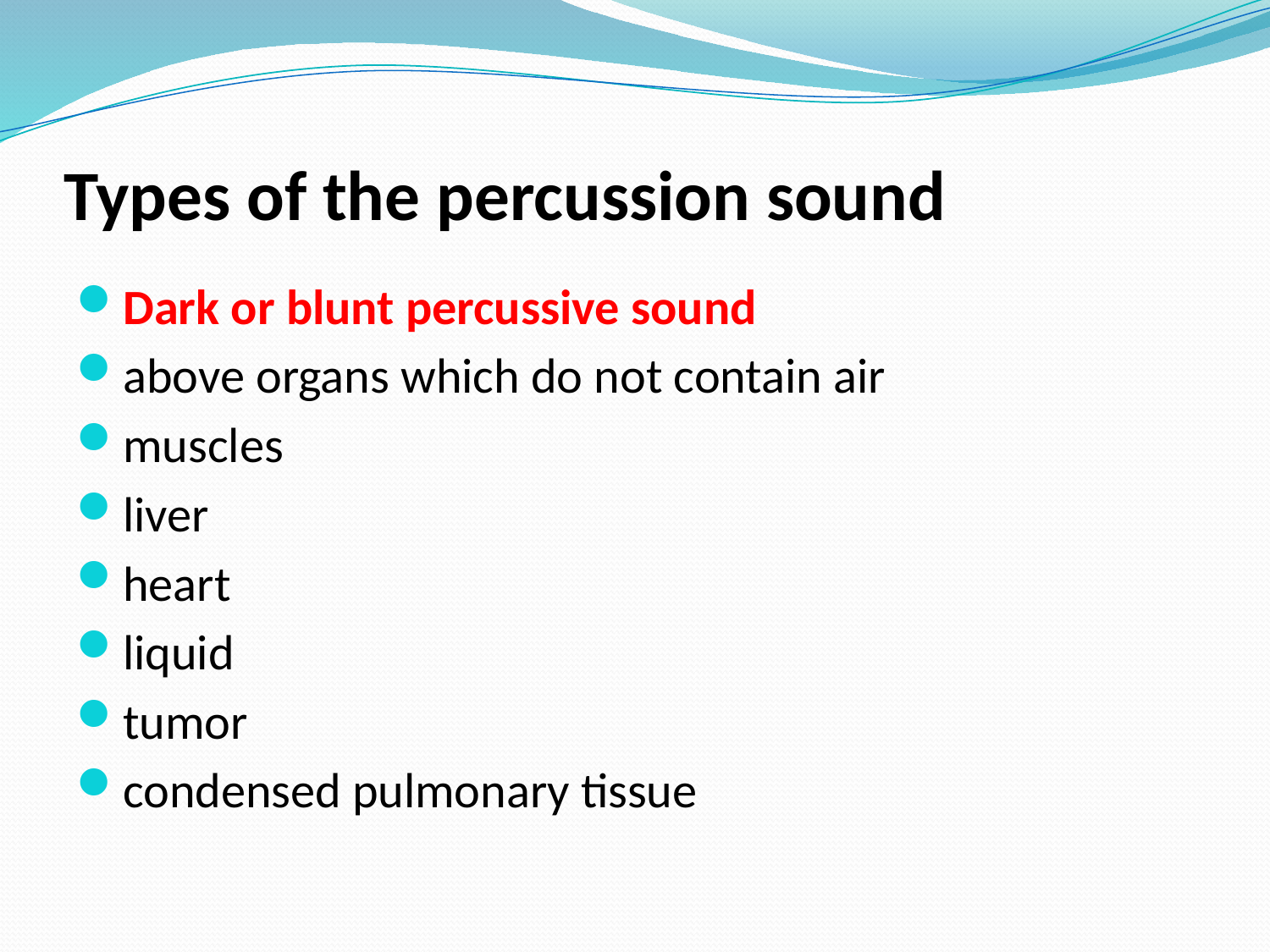

# Types of the percussion sound
Dark or blunt percussive sound
above organs which do not contain air
muscles
liver
heart
liquid
tumor
condensed pulmonary tissue